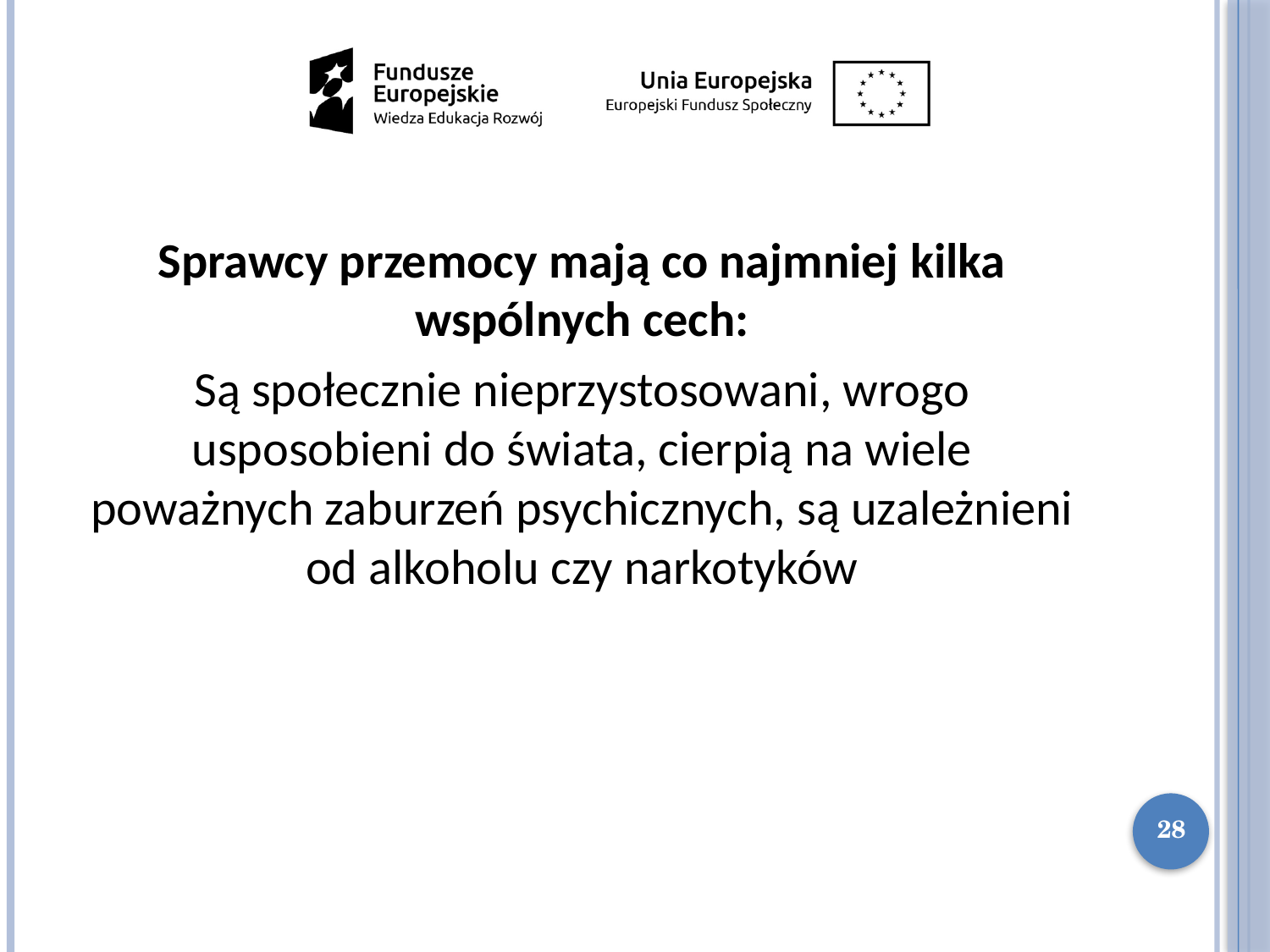

Sprawcy przemocy mają co najmniej kilka wspólnych cech:
Są społecznie nieprzystosowani, wrogo usposobieni do świata, cierpią na wiele poważnych zaburzeń psychicznych, są uzależnieni od alkoholu czy narkotyków
28